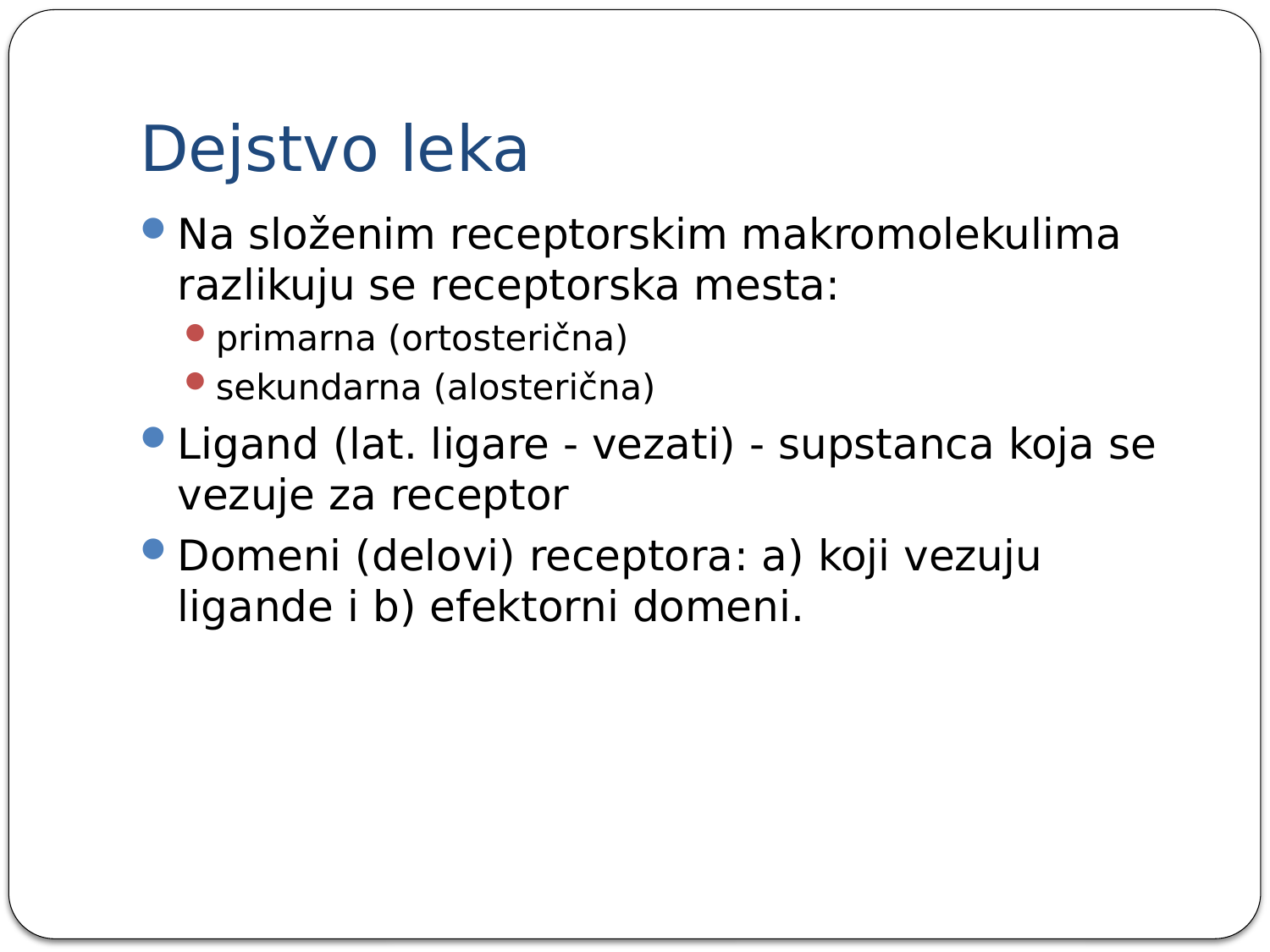

# Dejstvo leka
Na složenim receptorskim makromolekulima razlikuju se receptorska mesta:
primarna (ortosterična)
sekundarna (alosterična)
Ligand (lat. ligare - vezati) - supstanca koja se vezuje za receptor
Domeni (delovi) receptora: a) koji vezuju ligande i b) efektorni domeni.